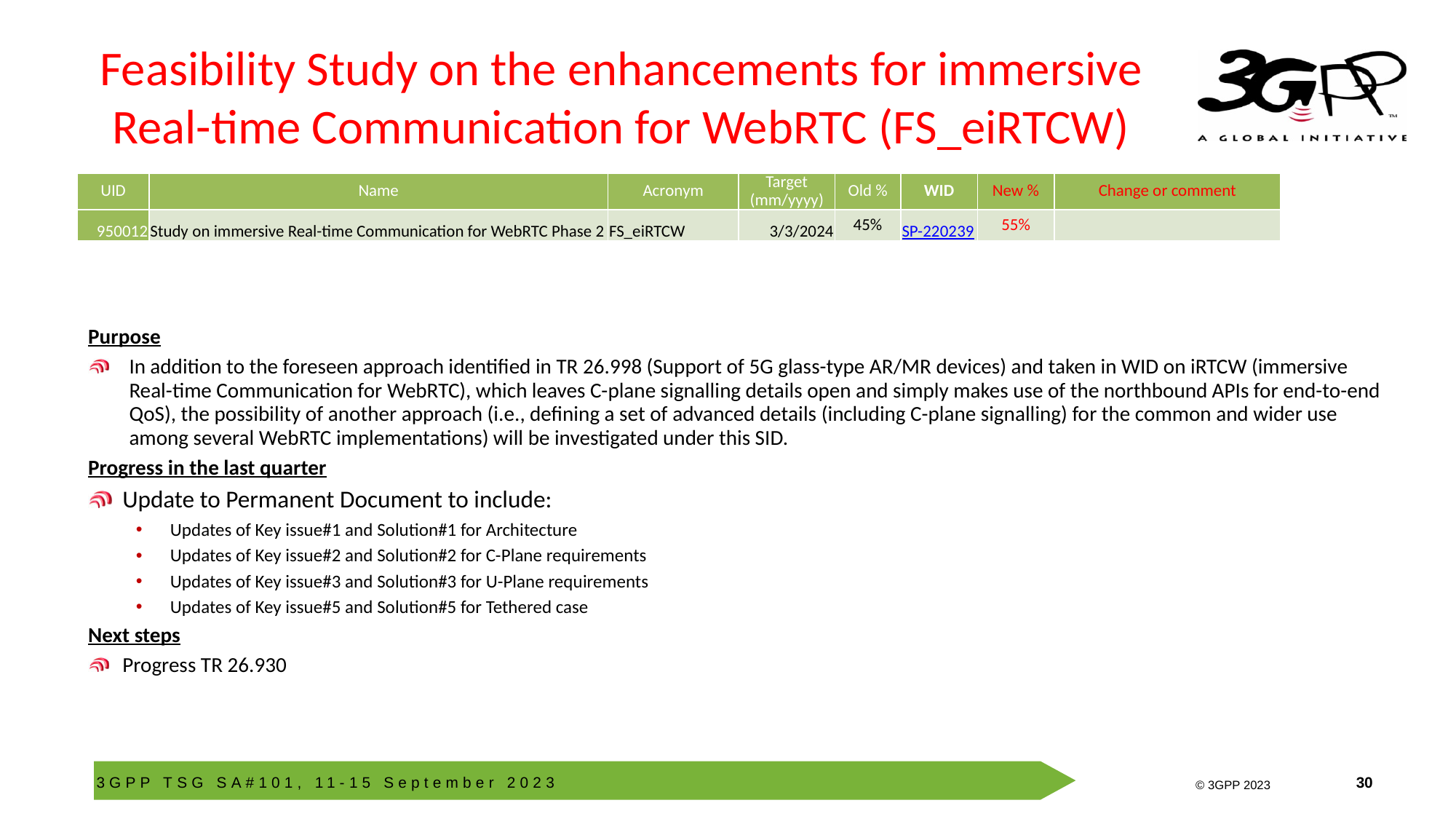

# Feasibility Study on the enhancements for immersive Real-time Communication for WebRTC (FS_eiRTCW)
| UID | Name | Acronym | Target (mm/yyyy) | Old % | WID | New % | Change or comment |
| --- | --- | --- | --- | --- | --- | --- | --- |
| 950012 | Study on immersive Real-time Communication for WebRTC Phase 2 | FS\_eiRTCW | 3/3/2024 | 45% | SP-220239 | 55% |  |
Purpose
In addition to the foreseen approach identified in TR 26.998 (Support of 5G glass-type AR/MR devices) and taken in WID on iRTCW (immersive Real-time Communication for WebRTC), which leaves C-plane signalling details open and simply makes use of the northbound APIs for end-to-end QoS), the possibility of another approach (i.e., defining a set of advanced details (including C-plane signalling) for the common and wider use among several WebRTC implementations) will be investigated under this SID.
Progress in the last quarter
Update to Permanent Document to include:
Updates of Key issue#1 and Solution#1 for Architecture
Updates of Key issue#2 and Solution#2 for C-Plane requirements
Updates of Key issue#3 and Solution#3 for U-Plane requirements
Updates of Key issue#5 and Solution#5 for Tethered case
Next steps
Progress TR 26.930